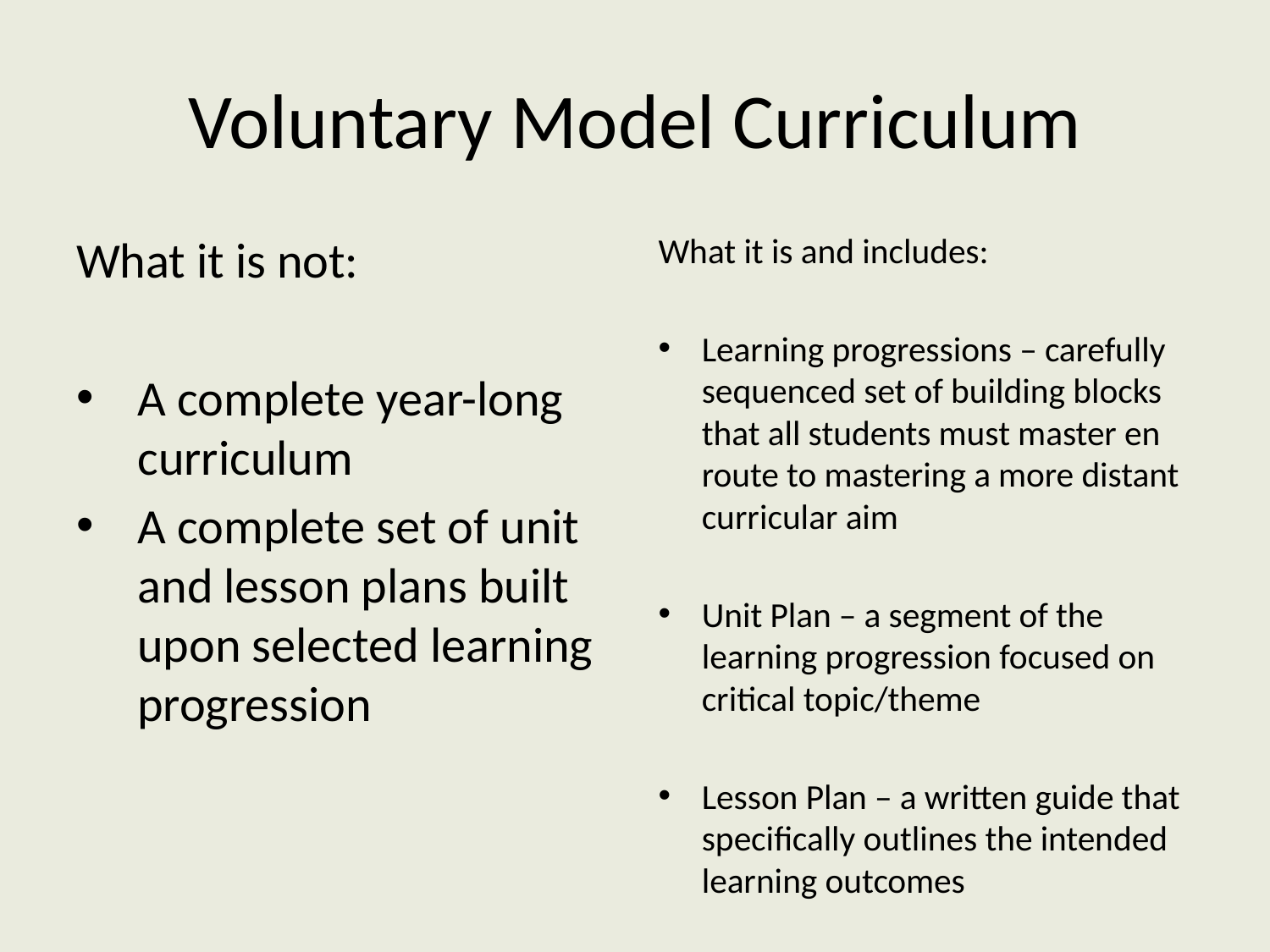

# Voluntary Model Curriculum
What it is not:

A complete year-long curriculum
A complete set of unit and lesson plans built upon selected learning progression

What it is and includes:

Learning progressions – carefully sequenced set of building blocks that all students must master en route to mastering a more distant curricular aim

Unit Plan – a segment of the learning progression focused on critical topic/theme

Lesson Plan – a written guide that specifically outlines the intended learning outcomes